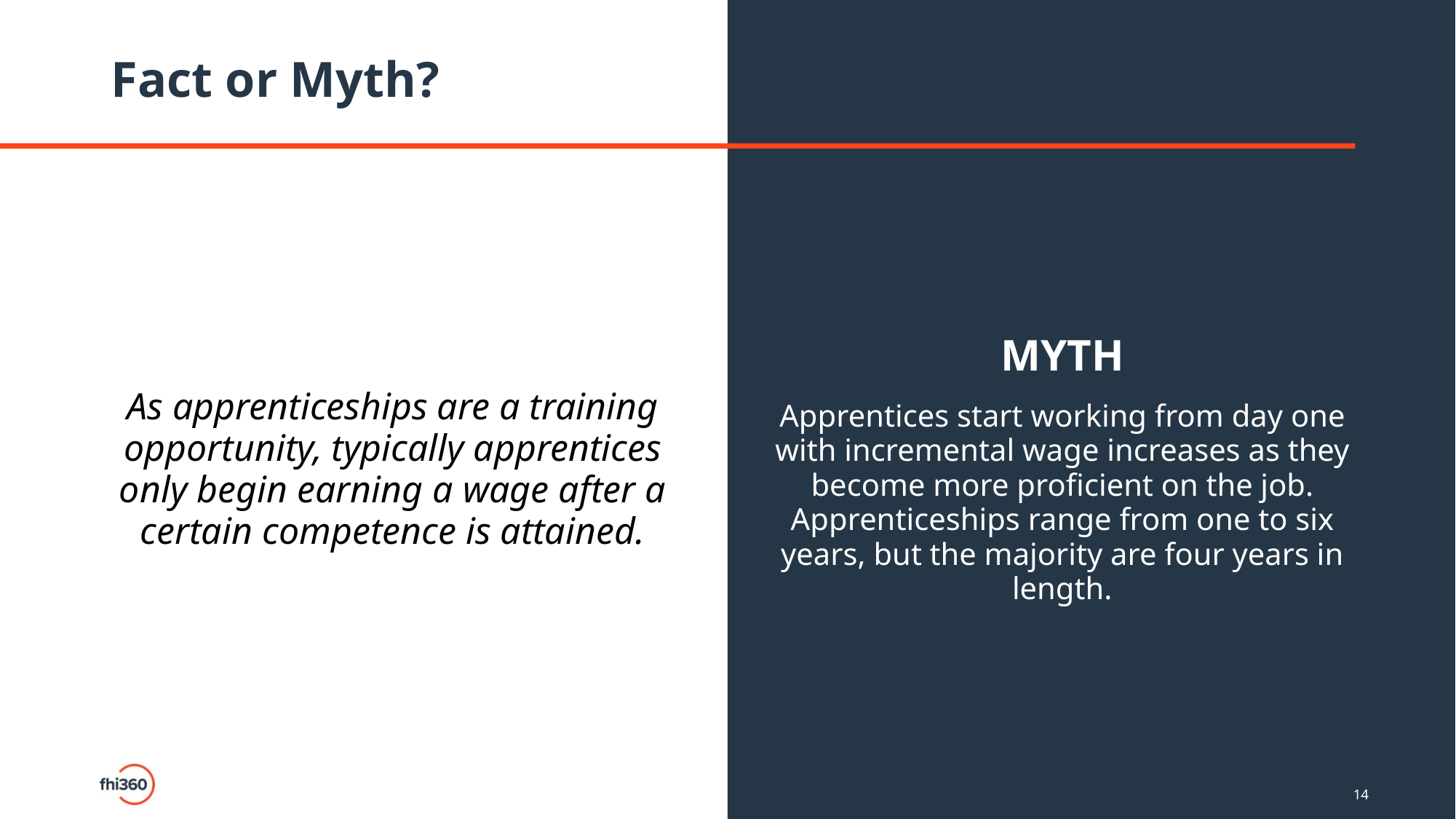

# Fact or Myth?
As apprenticeships are a training opportunity, typically apprentices only begin earning a wage after a certain competence is attained.
MYTH
Apprentices start working from day one with incremental wage increases as they become more proficient on the job. Apprenticeships range from one to six years, but the majority are four years in length.